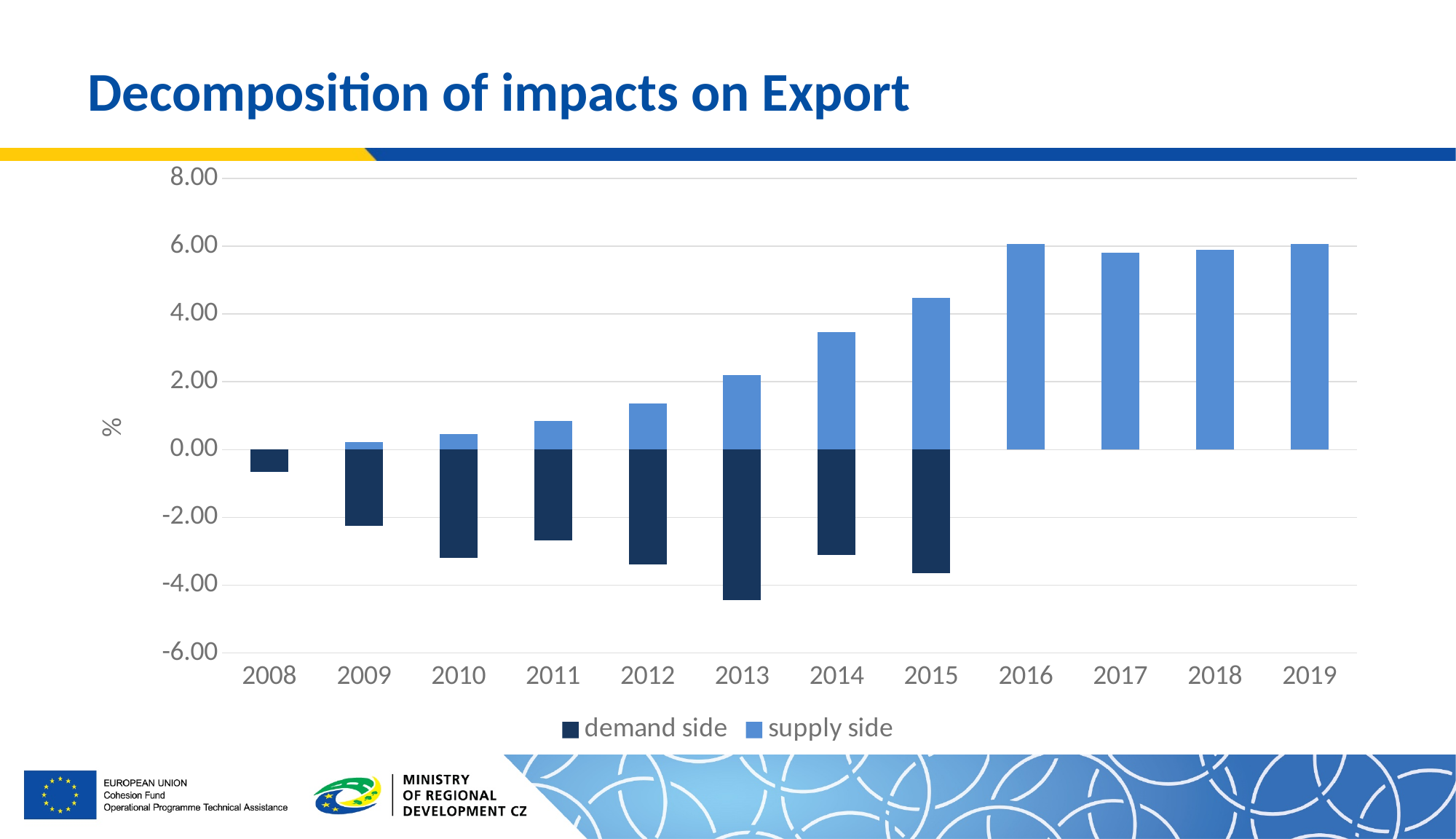

# Decomposition of impacts on Export

### Chart

| Category | demand side | supply side |
|---|---|---|
| 2008 | -0.6506492928072072 | -4.718661294837525e-05 |
| 2009 | -2.253242103479425 | 0.21802032759604945 |
| 2010 | -3.188974870841368 | 0.46186660062104373 |
| 2011 | -2.674733555003908 | 0.8525695319494951 |
| 2012 | -3.3985191662350935 | 1.3634112052754963 |
| 2013 | -4.433068994477426 | 2.1938862226902898 |
| 2014 | -3.100335690156239 | 3.457617812842395 |
| 2015 | -3.6445152122365347 | 4.469214976995302 |
| 2016 | 0.0 | 6.063936644500139 |
| 2017 | 0.0 | 5.808645568331598 |
| 2018 | 0.0 | 5.887675671524896 |
| 2019 | 0.0 | 6.068458182244541 |